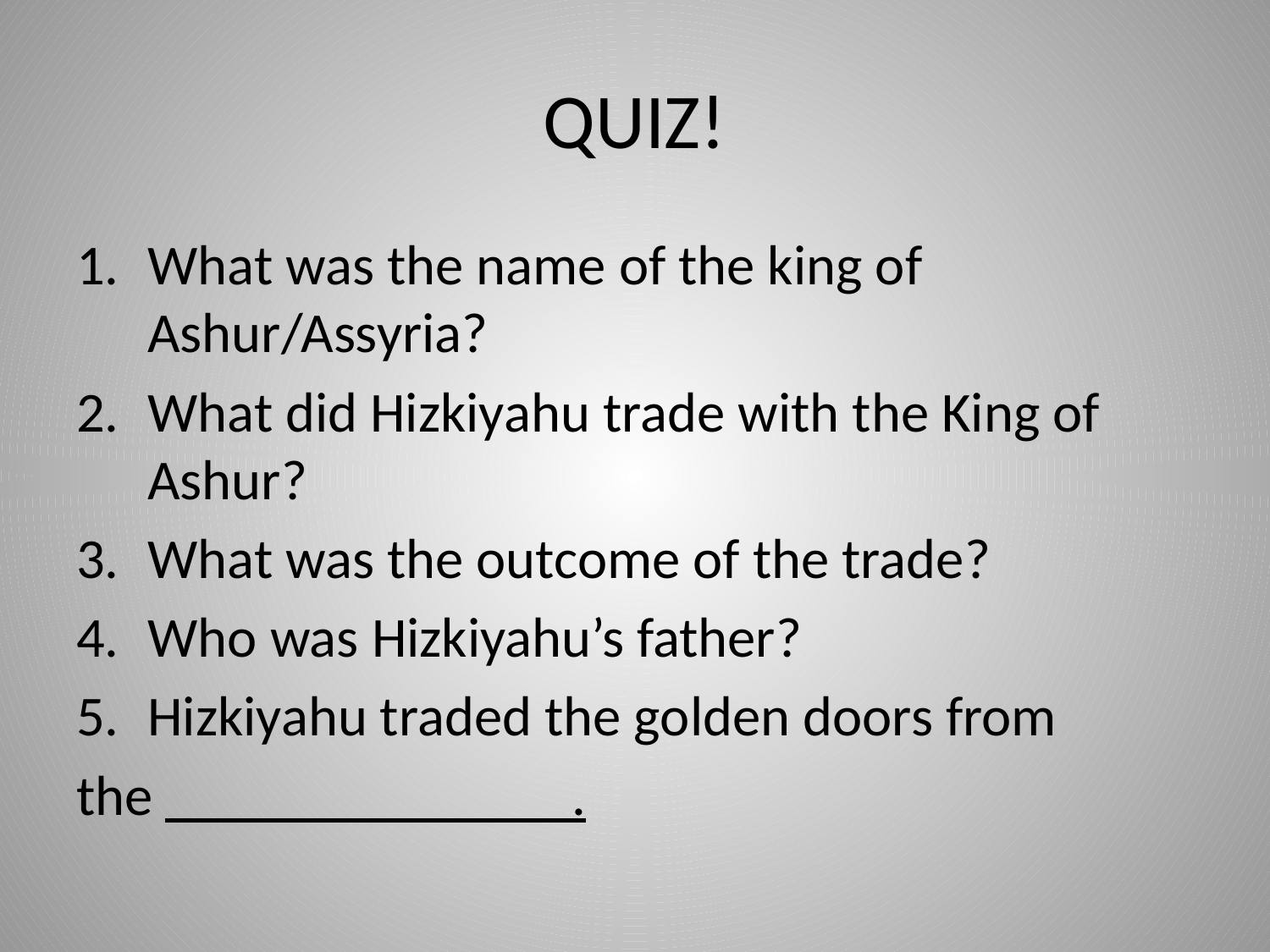

# QUIZ!
What was the name of the king of Ashur/Assyria?
What did Hizkiyahu trade with the King of Ashur?
What was the outcome of the trade?
Who was Hizkiyahu’s father?
Hizkiyahu traded the golden doors from
the                                 .